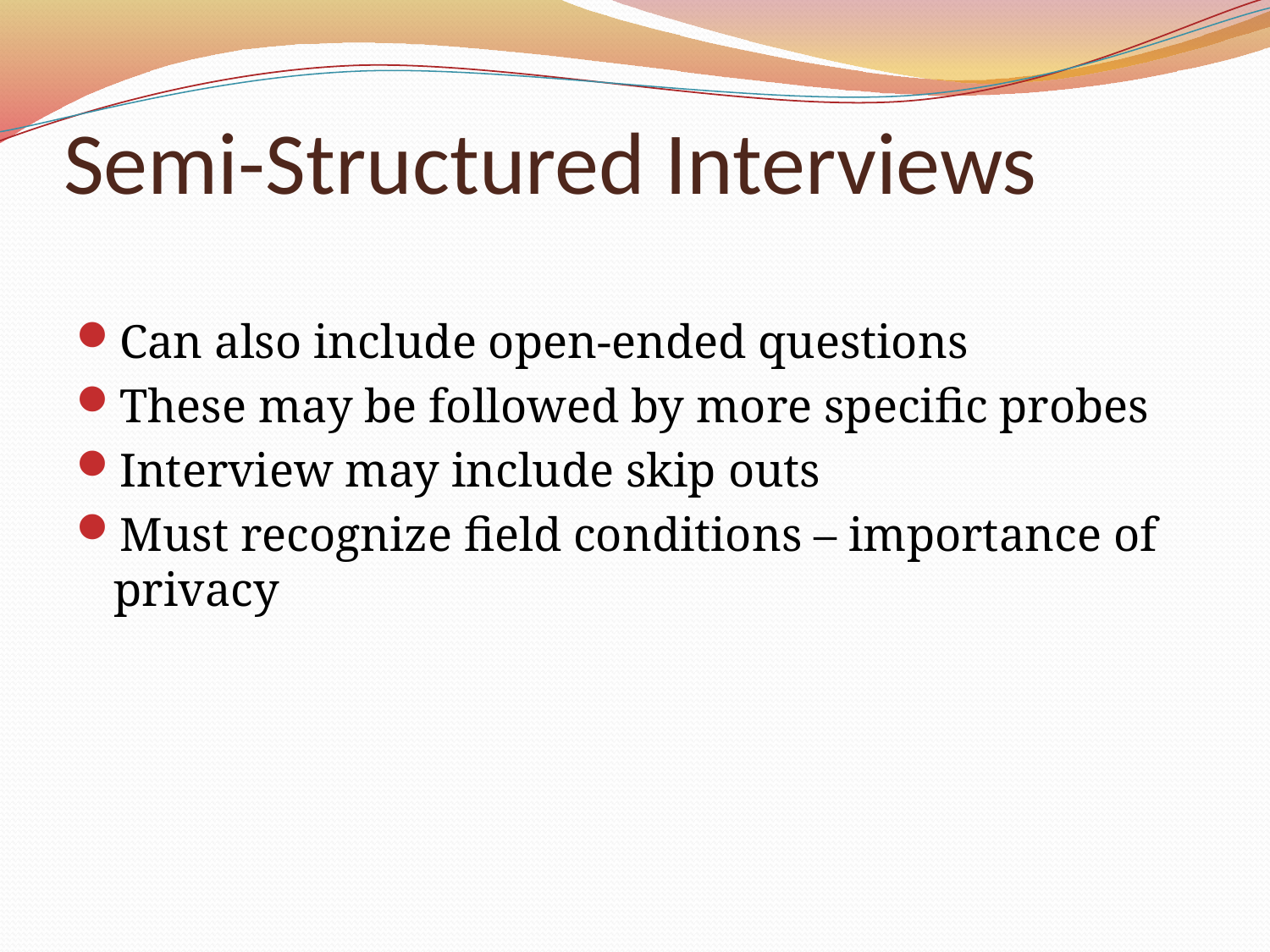

# Semi-Structured Interviews
Can also include open-ended questions
These may be followed by more specific probes
Interview may include skip outs
Must recognize field conditions – importance of privacy